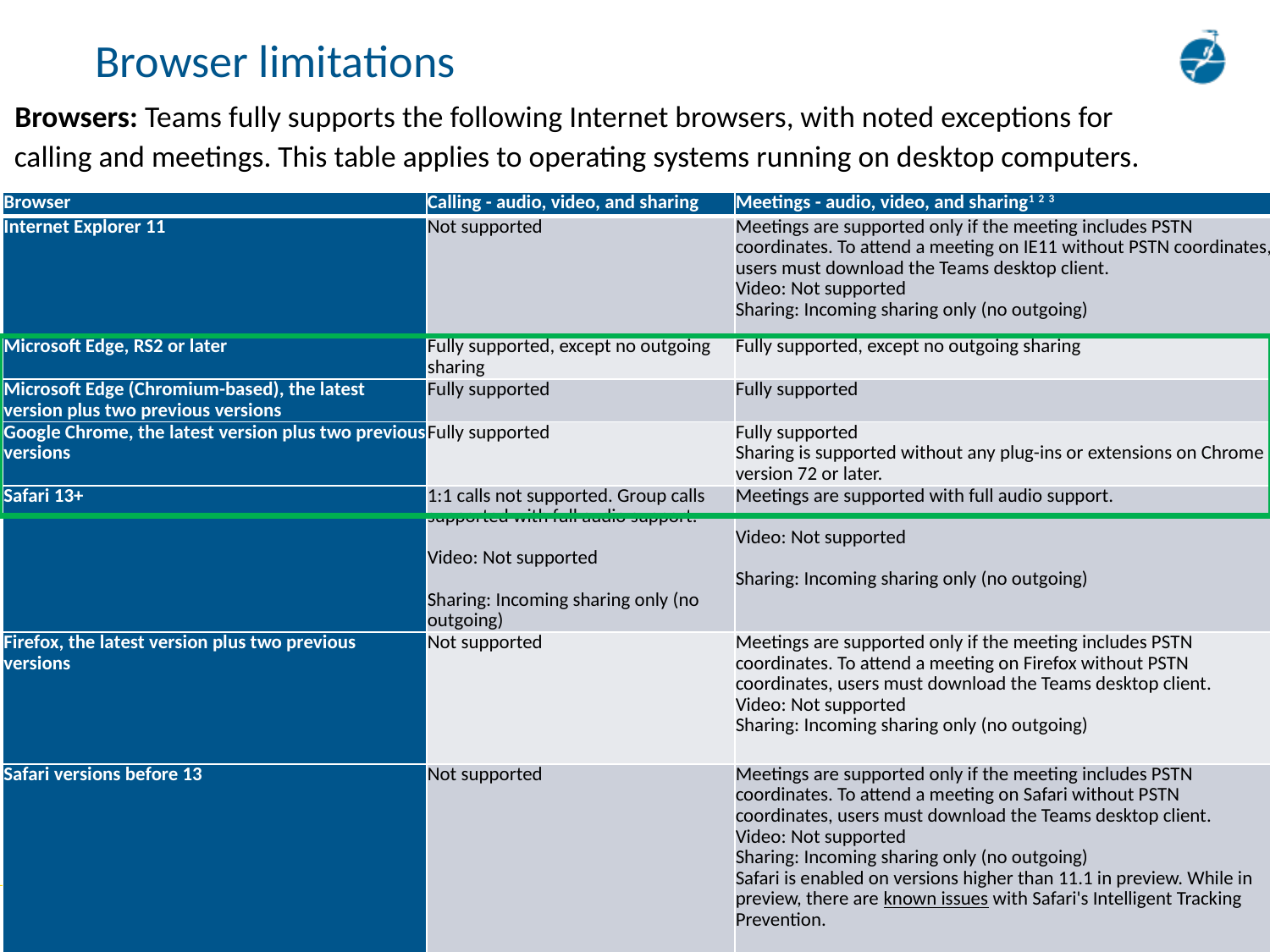

# Browser limitations
Browsers: Teams fully supports the following Internet browsers, with noted exceptions for calling and meetings. This table applies to operating systems running on desktop computers.
| Browser | Calling - audio, video, and sharing | Meetings - audio, video, and sharing1 2 3 |
| --- | --- | --- |
| Internet Explorer 11 | Not supported | Meetings are supported only if the meeting includes PSTN coordinates. To attend a meeting on IE11 without PSTN coordinates, users must download the Teams desktop client. Video: Not supported Sharing: Incoming sharing only (no outgoing) |
| Microsoft Edge, RS2 or later | Fully supported, except no outgoing sharing | Fully supported, except no outgoing sharing |
| Microsoft Edge (Chromium-based), the latest version plus two previous versions | Fully supported | Fully supported |
| Google Chrome, the latest version plus two previous versions | Fully supported | Fully supported Sharing is supported without any plug-ins or extensions on Chrome version 72 or later. |
| Safari 13+ | 1:1 calls not supported. Group calls supported with full audio support. Video: Not supported Sharing: Incoming sharing only (no outgoing) | Meetings are supported with full audio support. Video: Not supported Sharing: Incoming sharing only (no outgoing) |
| Firefox, the latest version plus two previous versions | Not supported | Meetings are supported only if the meeting includes PSTN coordinates. To attend a meeting on Firefox without PSTN coordinates, users must download the Teams desktop client. Video: Not supported Sharing: Incoming sharing only (no outgoing) |
| Safari versions before 13 | Not supported | Meetings are supported only if the meeting includes PSTN coordinates. To attend a meeting on Safari without PSTN coordinates, users must download the Teams desktop client. Video: Not supported Sharing: Incoming sharing only (no outgoing) Safari is enabled on versions higher than 11.1 in preview. While in preview, there are known issues with Safari's Intelligent Tracking Prevention. |

Date: 2016-02-15
9